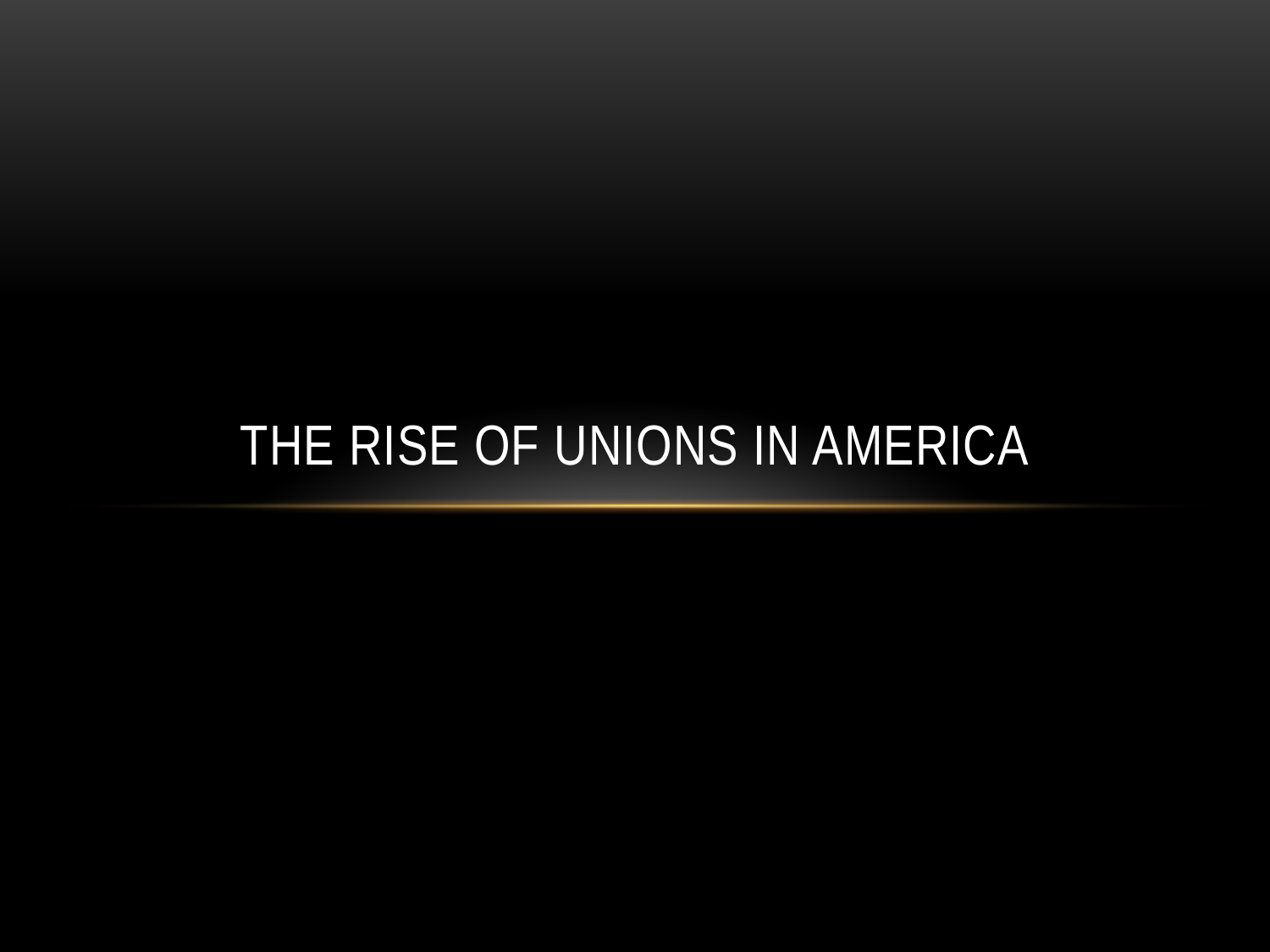

# The rise of Unions in America